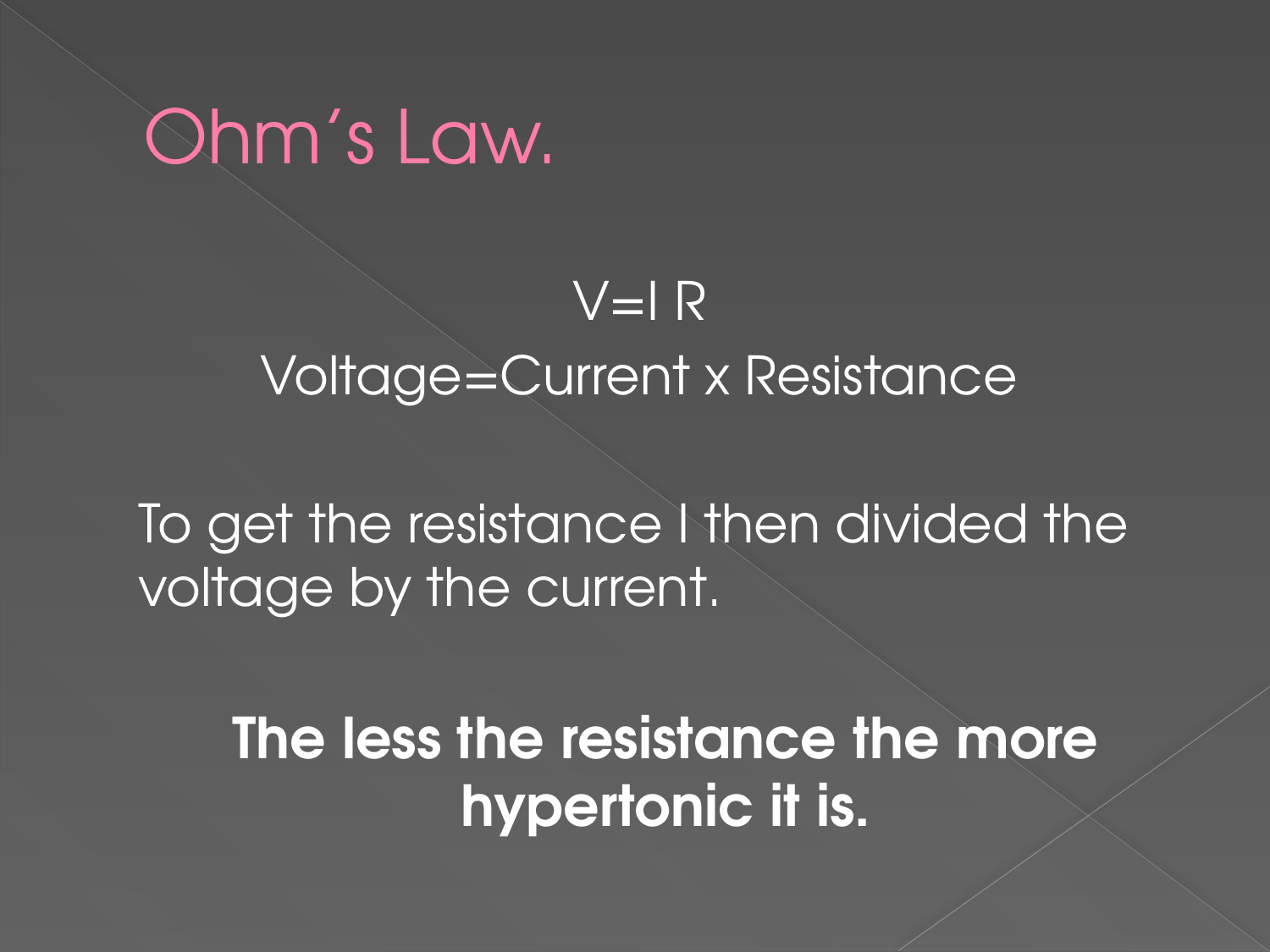

# Ohm’s Law.
V=I R
Voltage=Current x Resistance

	To get the resistance I then divided the voltage by the current.

	The less the resistance the more hypertonic it is.